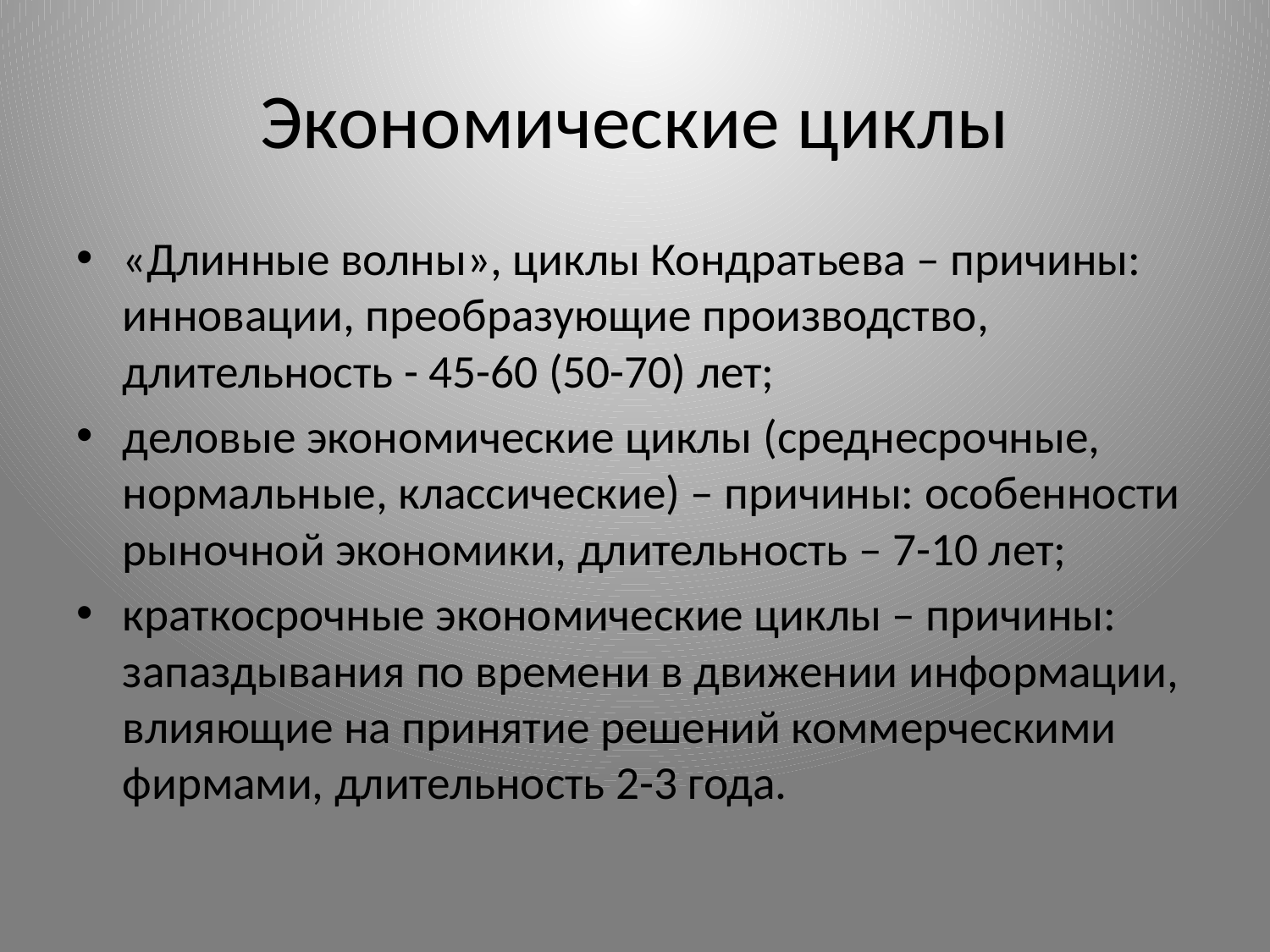

# Экономические циклы
«Длинные волны», циклы Кондратьева – причины: инновации, преобразующие производство, длительность - 45-60 (50-70) лет;
деловые экономические циклы (среднесрочные, нормальные, классические) – причины: особенности рыночной экономики, длительность – 7-10 лет;
краткосрочные экономические циклы – причины: запаздывания по времени в движении информации, влияющие на принятие решений коммерческими фирмами, длительность 2-3 года.